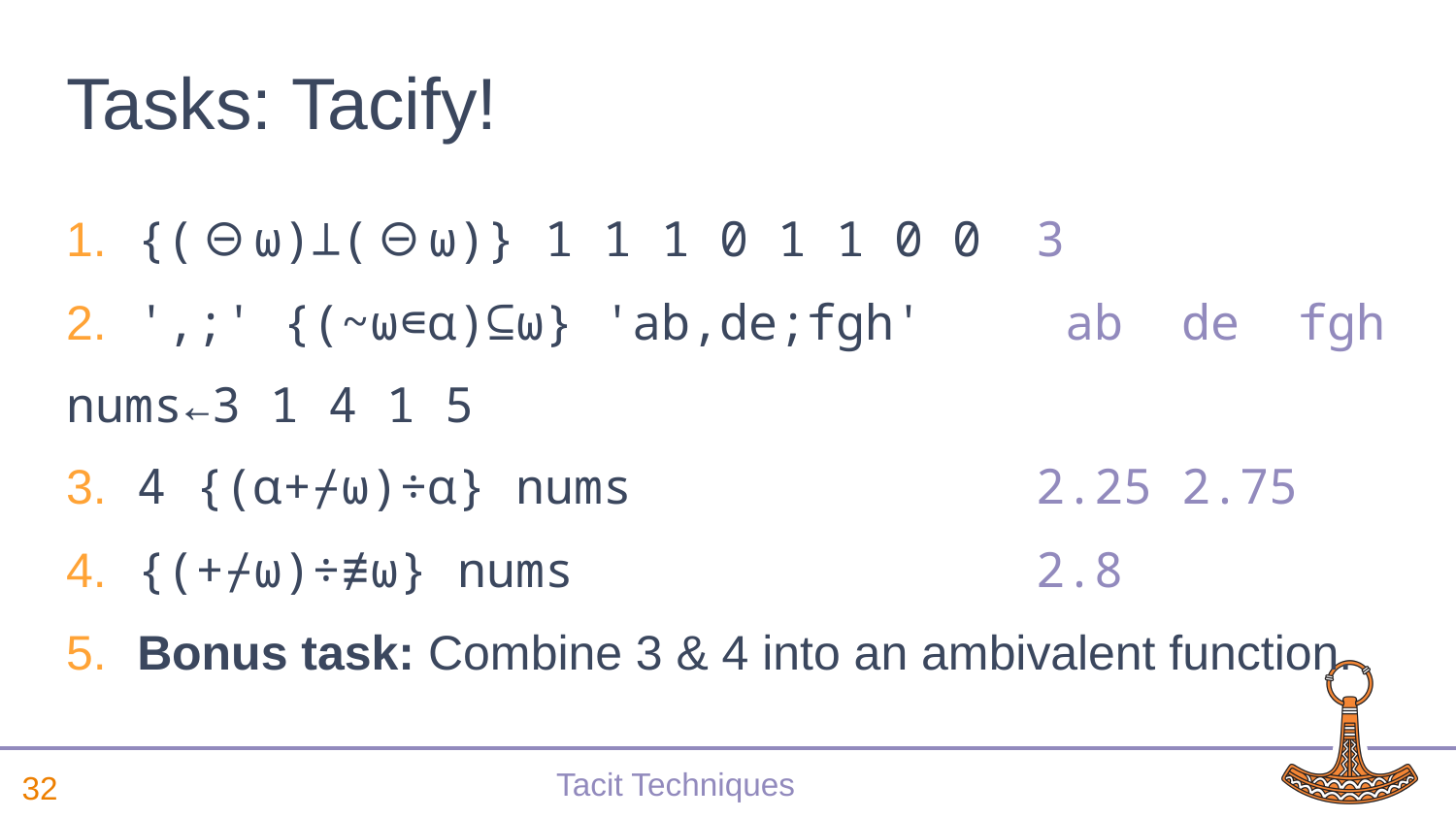

# Tasks: Tacify!
 {(⊖⍵)⊥(⊖⍵)} 1 1 1 0 1 1 0 0
 ',;' {(~⍵∊⍺)⊆⍵} 'ab,de;fgh'
nums←3 1 4 1 5
 4 {(⍺+⌿⍵)÷⍺} nums
 {(+⌿⍵)÷≢⍵} nums
 Bonus task: Combine 3 & 4 into an ambivalent function.
3
 ab  de  fgh

2.25 2.75
2.8